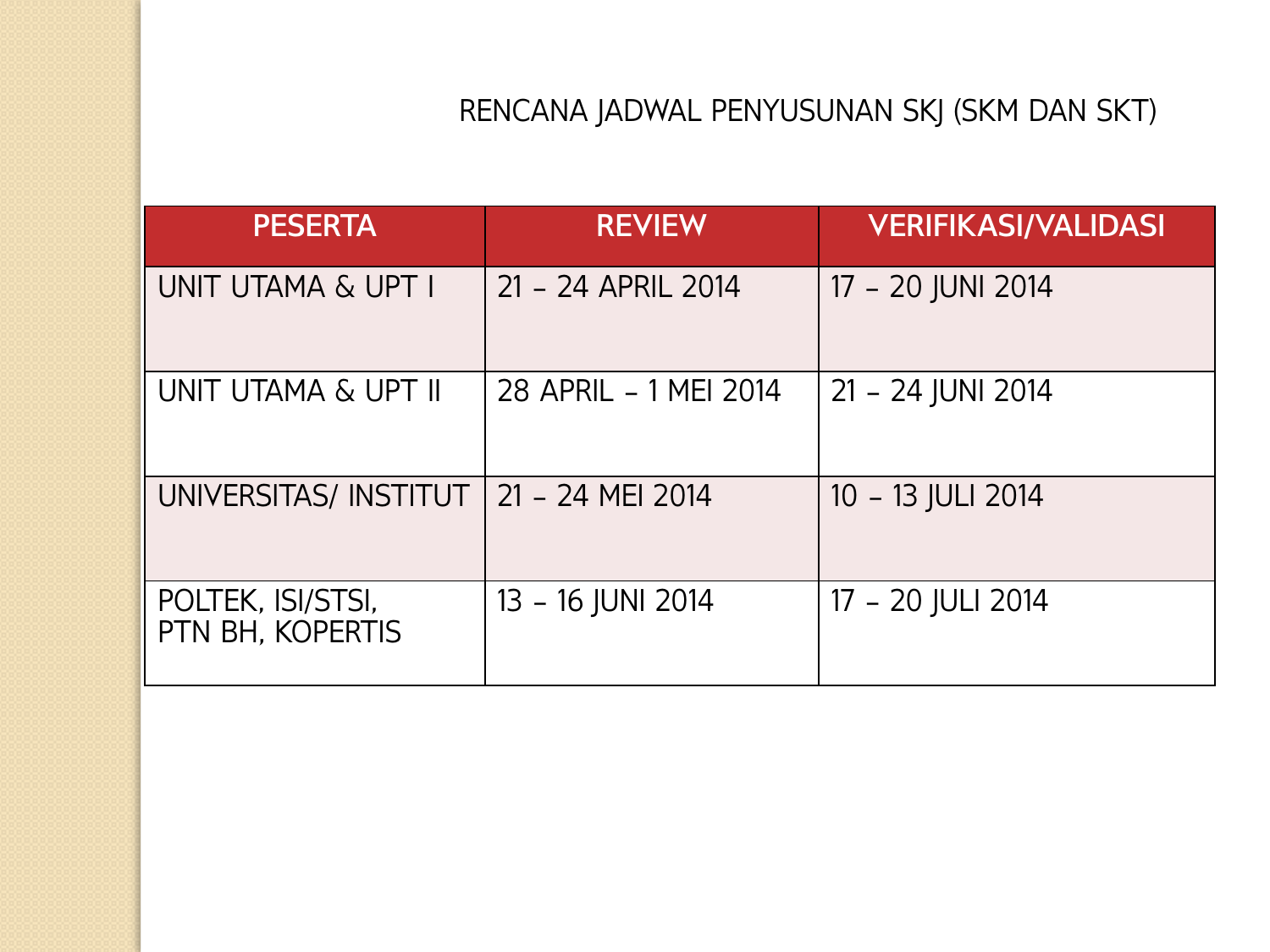

RENCANA JADWAL PENYUSUNAN SKJ (SKM DAN SKT)
| PESERTA | REVIEW | VERIFIKASI/VALIDASI |
| --- | --- | --- |
| UNIT UTAMA & UPT I | 21 – 24 APRIL 2014 | 17 – 20 JUNI 2014 |
| UNIT UTAMA & UPT II | 28 APRIL – 1 MEI 2014 | 21 – 24 JUNI 2014 |
| UNIVERSITAS/ INSTITUT | 21 – 24 MEI 2014 | 10 – 13 JULI 2014 |
| POLTEK, ISI/STSI, PTN BH, KOPERTIS | 13 – 16 JUNI 2014 | 17 – 20 JULI 2014 |